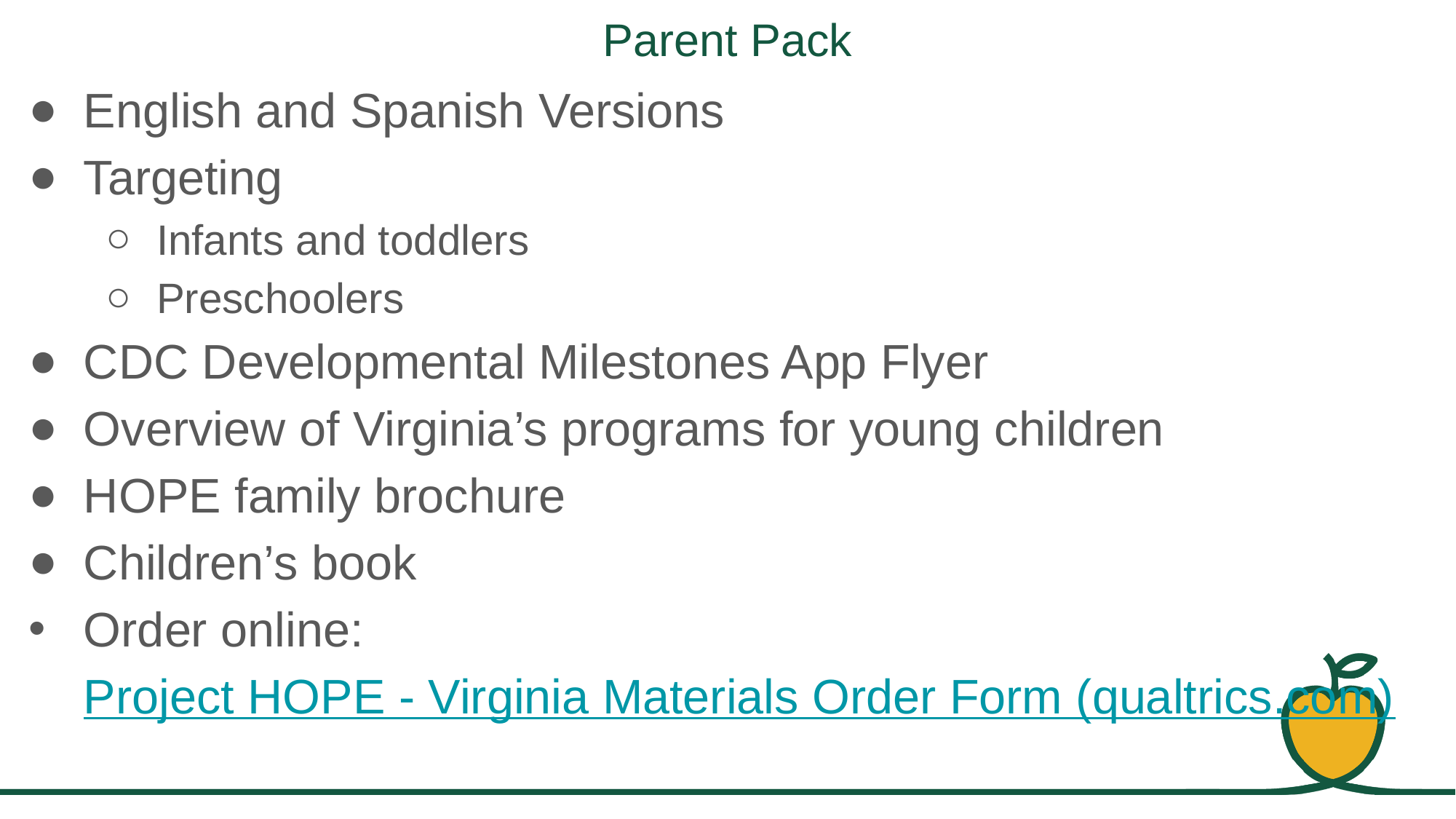

# Parent Pack
English and Spanish Versions
Targeting
Infants and toddlers
Preschoolers
CDC Developmental Milestones App Flyer
Overview of Virginia’s programs for young children
HOPE family brochure
Children’s book
Order online: Project HOPE - Virginia Materials Order Form (qualtrics.com)